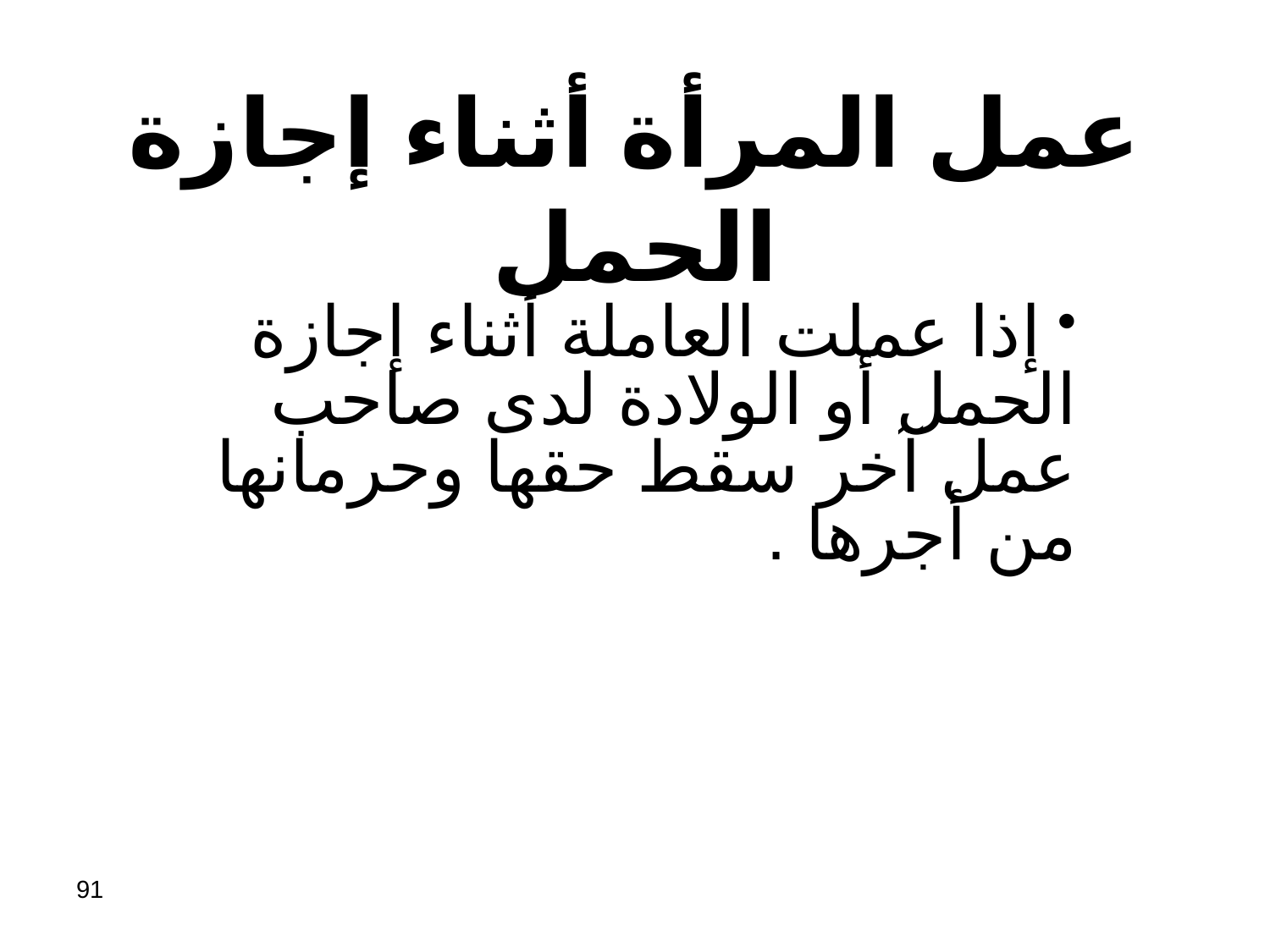

# عمل المرأة أثناء إجازة الحمل
 إذا عملت العاملة أثناء إجازة الحمل أو الولادة لدى صاحب عمل آخر سقط حقها وحرمانها من أجرها .

91